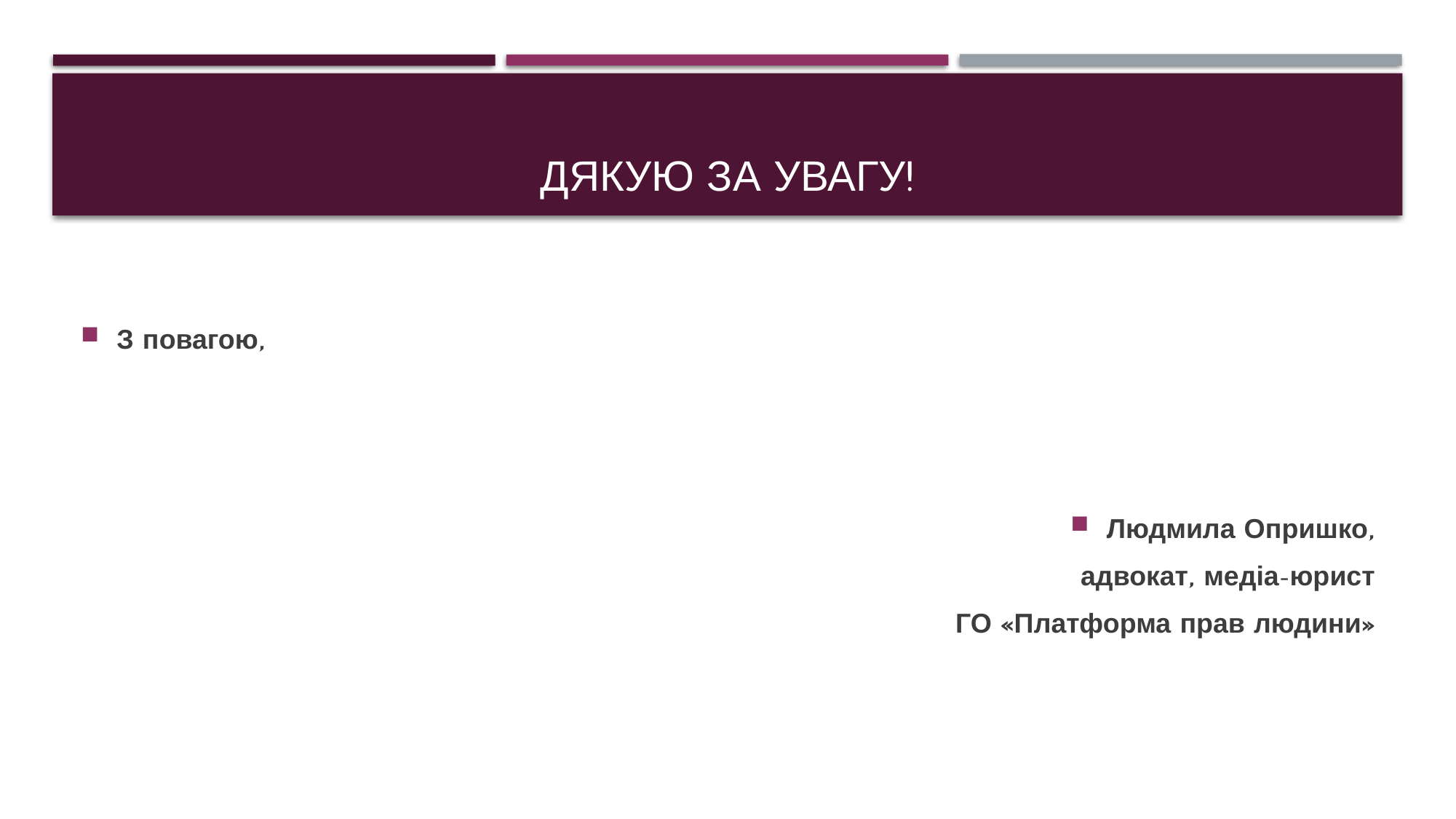

# Дякую за увагу!
З повагою,

Людмила Опришко,
адвокат, медіа-юрист
ГО «Платформа прав людини»